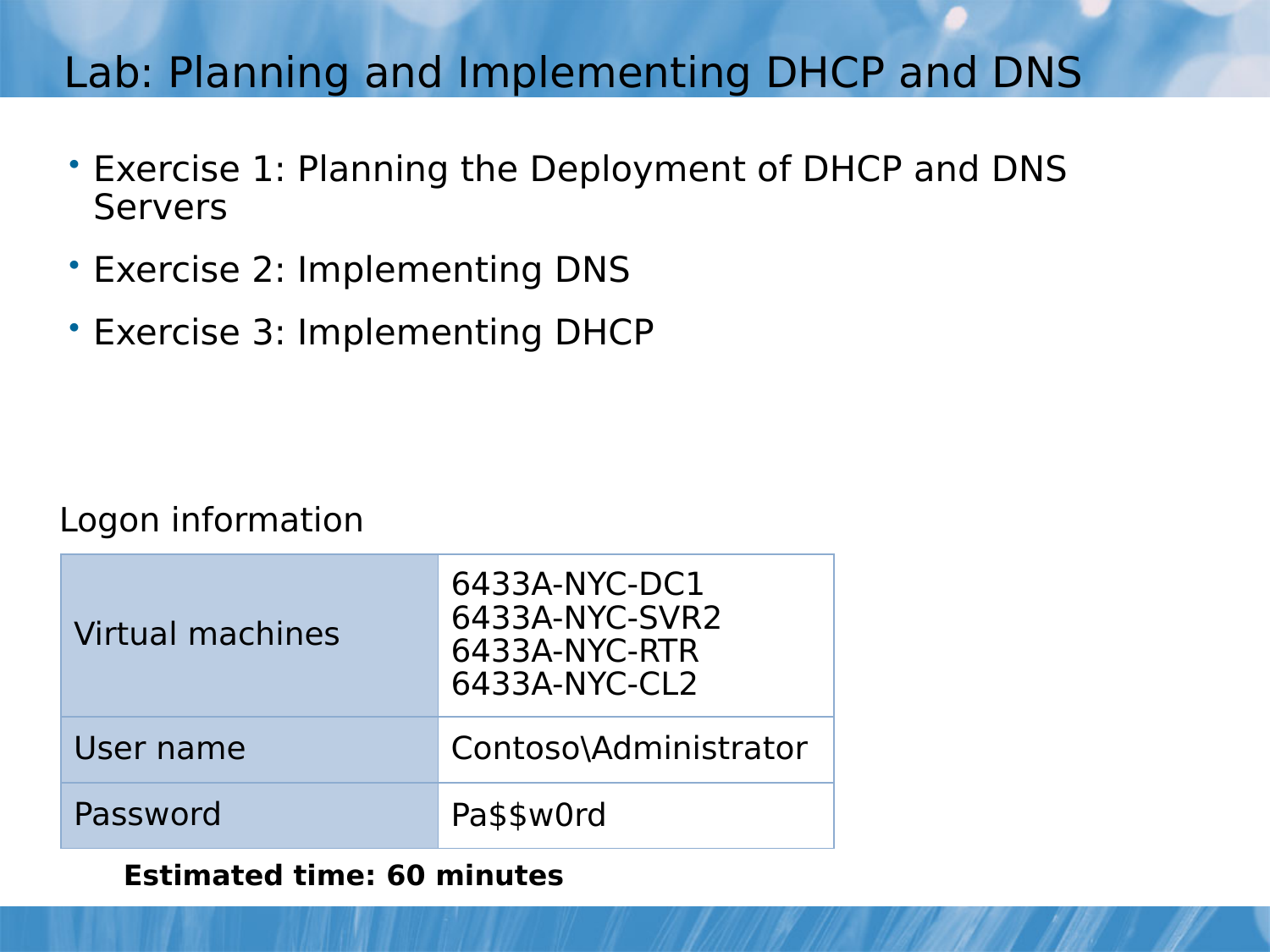

# Lab: Planning and Implementing DHCP and DNS
Exercise 1: Planning the Deployment of DHCP and DNS Servers
Exercise 2: Implementing DNS
Exercise 3: Implementing DHCP

Logon information
| Virtual machines | 6433A-NYC-DC1 6433A-NYC-SVR2 6433A-NYC-RTR 6433A-NYC-CL2 |
| --- | --- |
| User name | Contoso\Administrator |
| Password | Pa$$w0rd |
Estimated time: 60 minutes